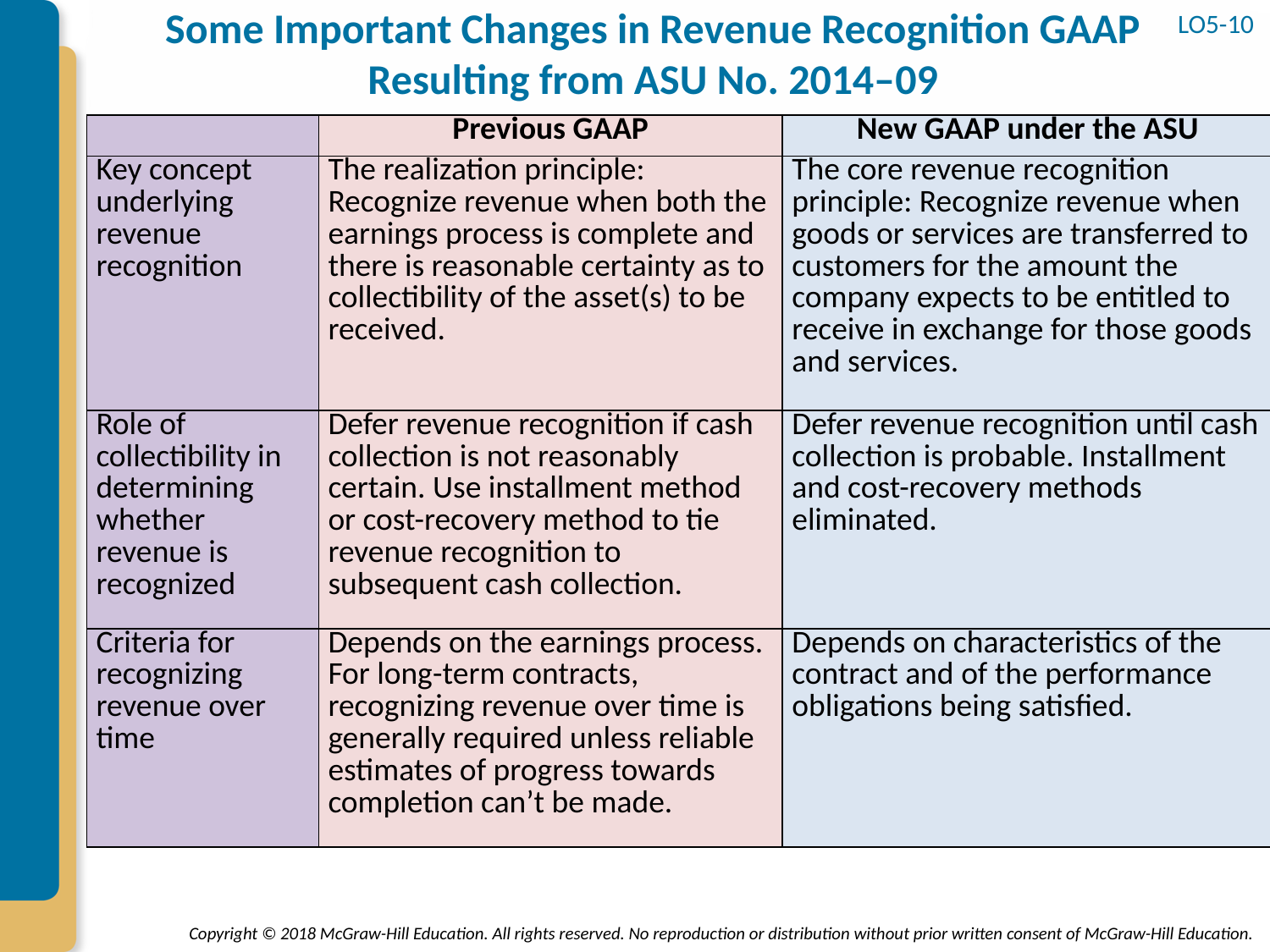

# Some Important Changes in Revenue Recognition GAAP Resulting from ASU No. 2014–09
LO5-10
|  | Previous GAAP | New GAAP under the ASU |
| --- | --- | --- |
| Key concept underlying revenue recognition | The realization principle: Recognize revenue when both the earnings process is complete and there is reasonable certainty as to collectibility of the asset(s) to be received. | The core revenue recognition principle: Recognize revenue when goods or services are transferred to customers for the amount the company expects to be entitled to receive in exchange for those goods and services. |
| Role of collectibility in determining whether revenue is recognized | Defer revenue recognition if cash collection is not reasonably certain. Use installment method or cost-recovery method to tie revenue recognition to subsequent cash collection. | Defer revenue recognition until cash collection is probable. Installment and cost-recovery methods eliminated. |
| Criteria for recognizing revenue over time | Depends on the earnings process. For long-term contracts, recognizing revenue over time is generally required unless reliable estimates of progress towards completion can’t be made. | Depends on characteristics of the contract and of the performance obligations being satisfied. |